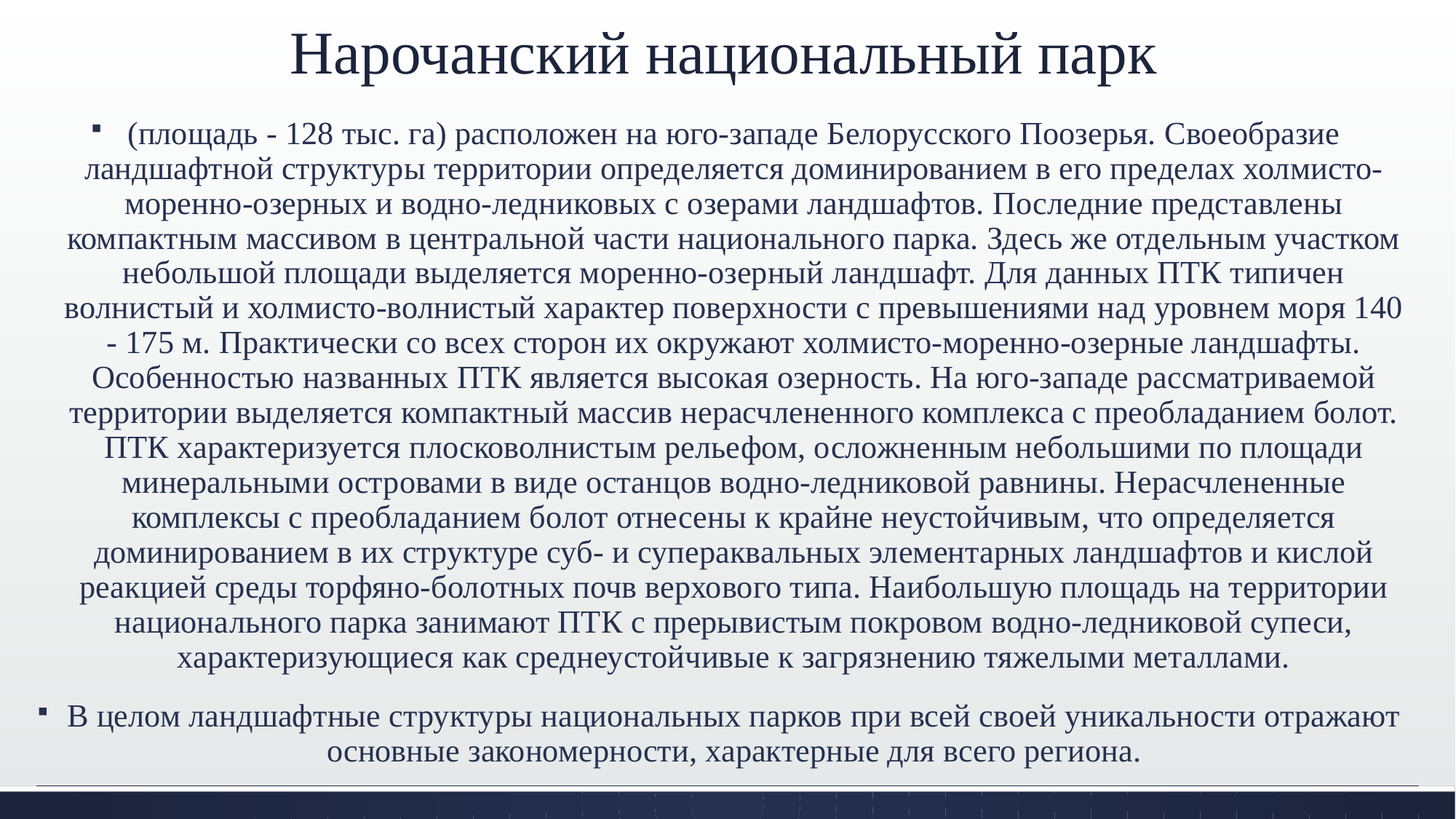

# Нарочанский национальный парк
(площадь - 128 тыс. га) расположен на юго-западе Белорусского Поозерья. Своеобразие ландшафтной структуры территории определяется доминированием в его пределах холмисто-моренно-озерных и водно-ледниковых с озерами ландшафтов. Последние представлены компактным массивом в центральной части национального парка. Здесь же отдельным участком небольшой площади выделяется моренно-озерный ландшафт. Для данных ПТК типичен волнистый и холмисто-волнистый характер поверхности с превышениями над уровнем моря 140 - 175 м. Практически со всех сторон их окружают холмисто-моренно-озерные ландшафты. Особенностью названных ПТК является высокая озерность. На юго-западе рассматриваемой территории выделяется компактный массив нерасчлененного комплекса с преобладанием болот. ПТК характеризуется плосковолнистым рельефом, осложненным небольшими по площади минеральными островами в виде останцов водно-ледниковой равнины. Нерасчлененные комплексы с преобладанием болот отнесены к крайне неустойчивым, что определяется доминированием в их структуре суб- и супераквальных элементарных ландшафтов и кислой реакцией среды торфяно-болотных почв верхового типа. Наибольшую площадь на территории национального парка занимают ПТК с прерывистым покровом водно-ледниковой супеси, характеризующиеся как среднеустойчивые к загрязнению тяжелыми металлами.
В целом ландшафтные структуры национальных парков при всей своей уникальности отражают основные закономерности, характерные для всего региона.